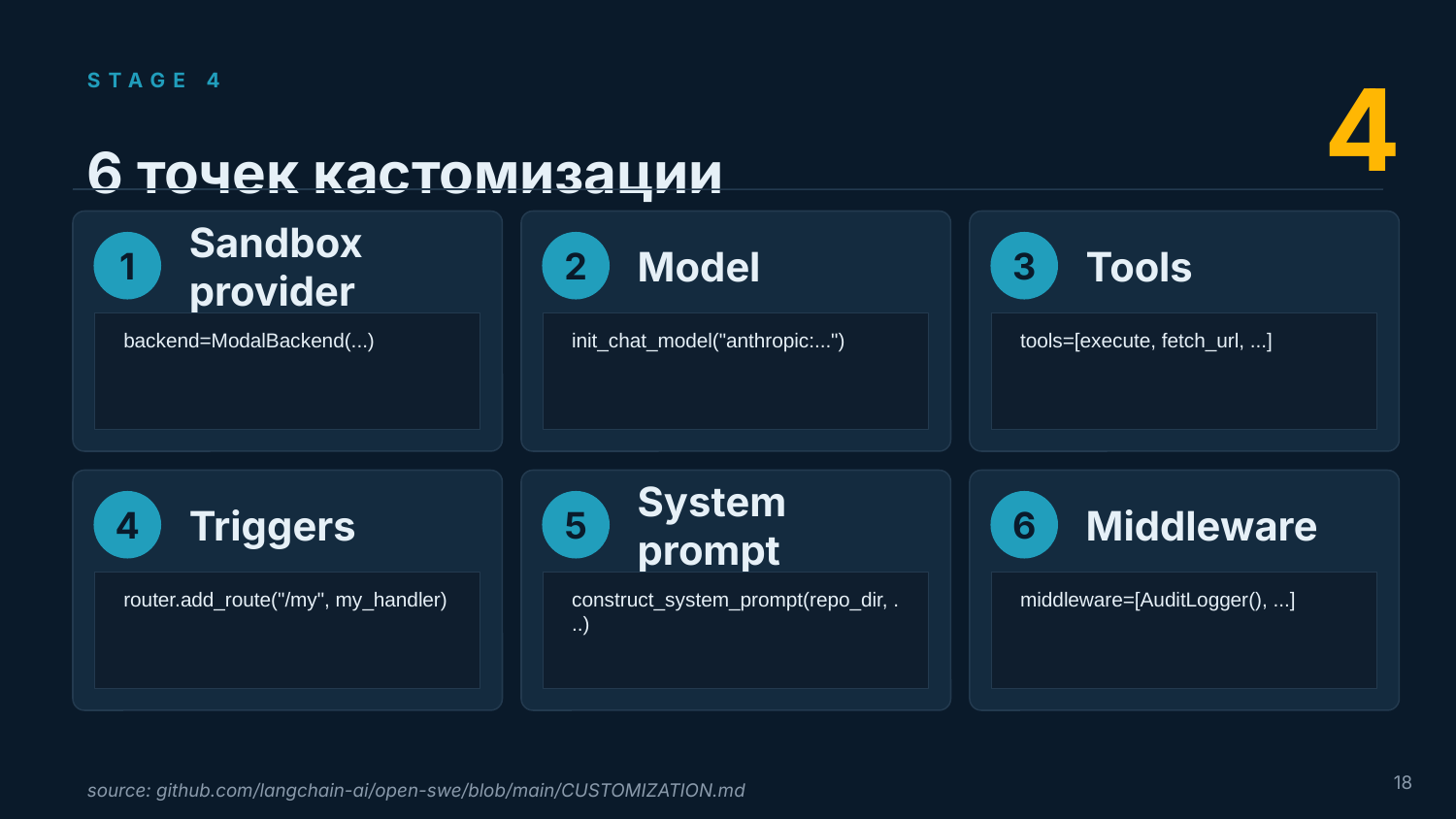

4
STAGE 4
6 точек кастомизации

1
Sandbox provider

2
Model

3
Tools

backend=ModalBackend(...)
init_chat_model("anthropic:...")
tools=[execute, fetch_url, ...]

4
Triggers

5
System prompt

6
Middleware

router.add_route("/my", my_handler)
construct_system_prompt(repo_dir, ...)
middleware=[AuditLogger(), ...]
18
source: github.com/langchain-ai/open-swe/blob/main/CUSTOMIZATION.md